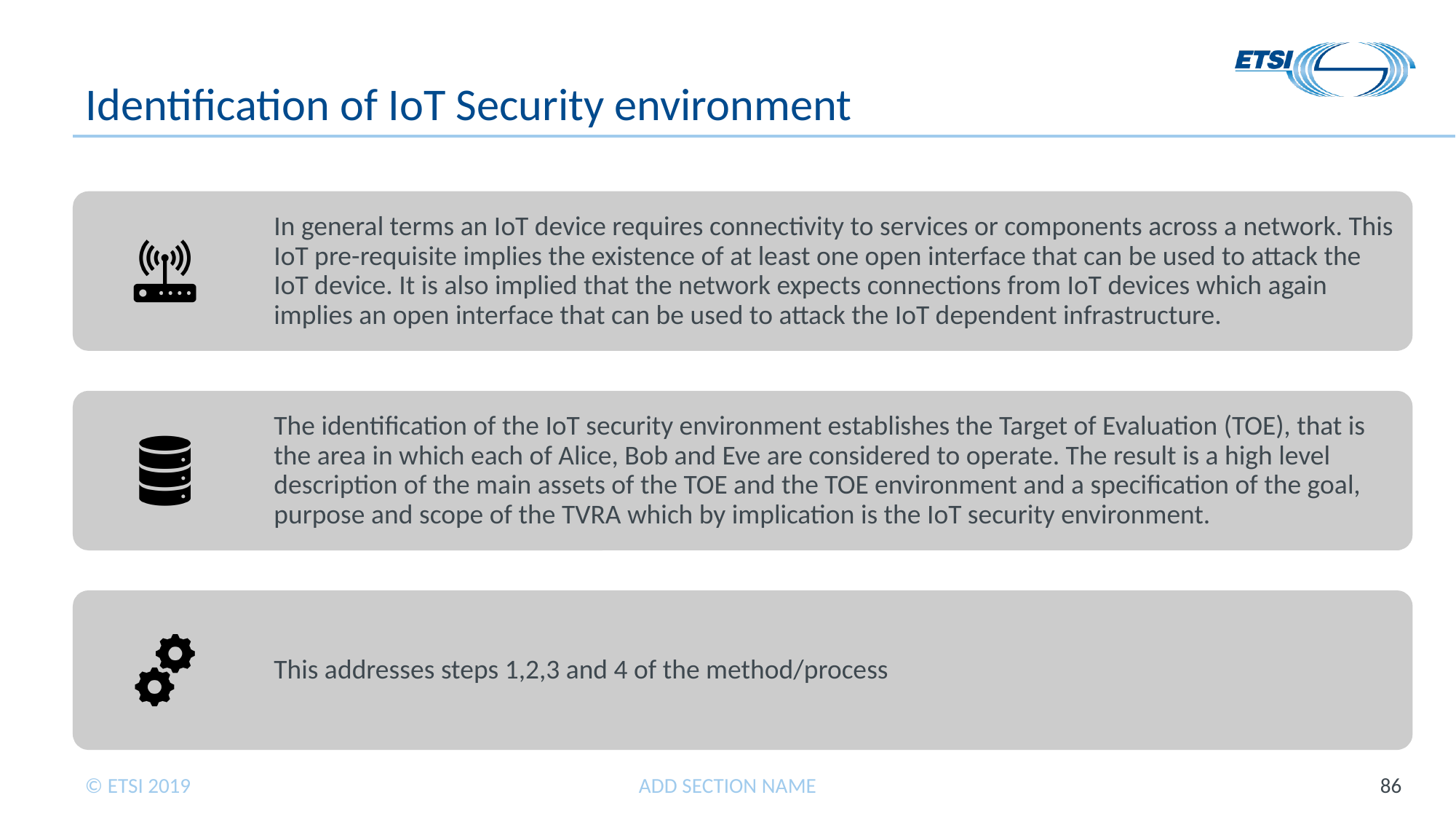

# Identification of IoT Security environment
In general terms an IoT device requires connectivity to services or components across a network. This IoT pre-requisite implies the existence of at least one open interface that can be used to attack the IoT device. It is also implied that the network expects connections from IoT devices which again implies an open interface that can be used to attack the IoT dependent infrastructure.
The identification of the IoT security environment establishes the Target of Evaluation (TOE), that is the area in which each of Alice, Bob and Eve are considered to operate. The result is a high level description of the main assets of the TOE and the TOE environment and a specification of the goal, purpose and scope of the TVRA which by implication is the IoT security environment.
This addresses steps 1,2,3 and 4 of the method/process
ADD SECTION NAME